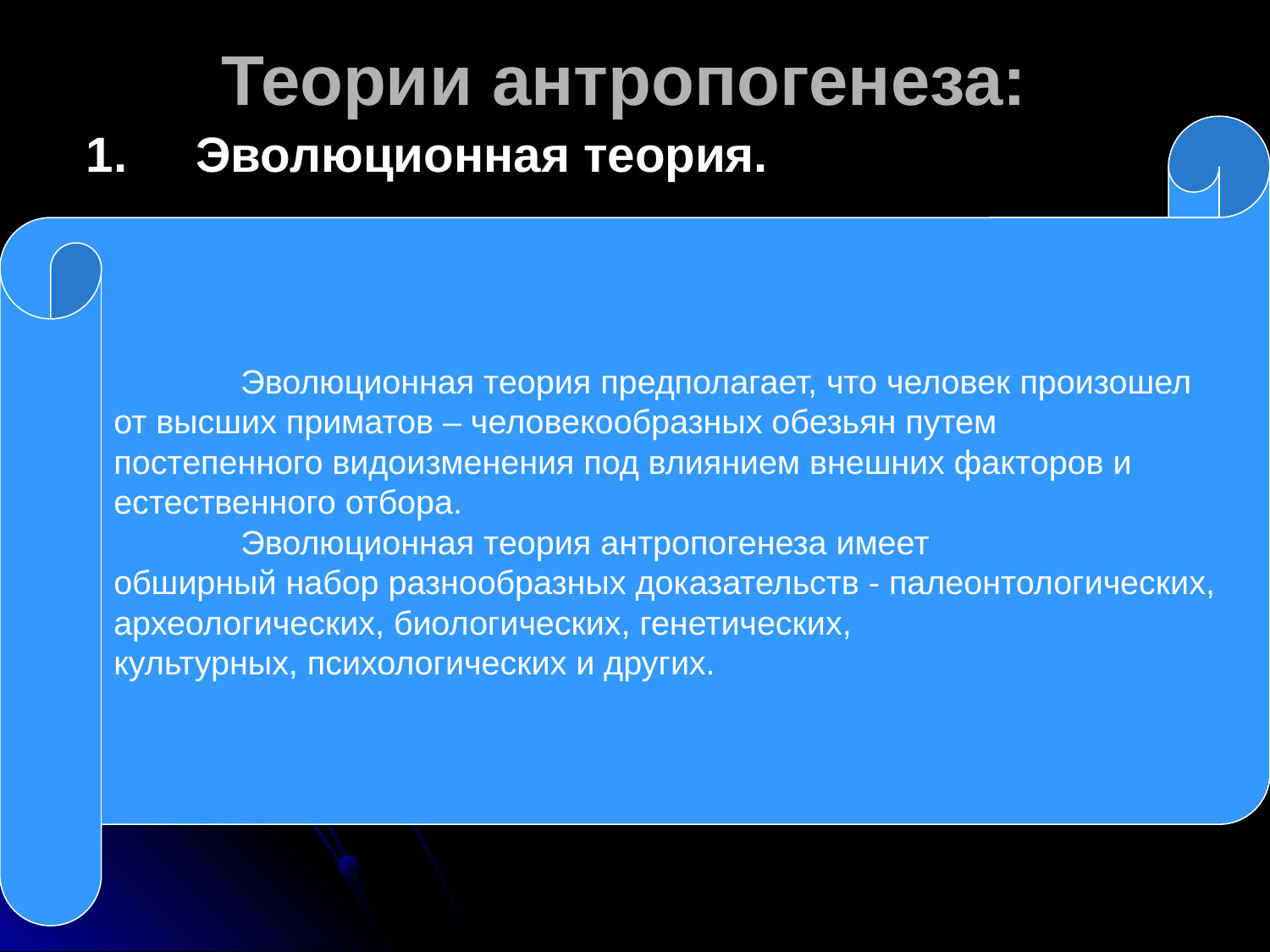

# Теории антропогенеза:
	Эволюционная теория предполагает, что человек произошел
от высших приматов – человекообразных обезьян путем
постепенного видоизменения под влиянием внешних факторов и
естественного отбора.
	Эволюционная теория антропогенеза имеет
обширный набор разнообразных доказательств - палеонтологических,
археологических, биологических, генетических,
культурных, психологических и других.
1.     Эволюционная теория.